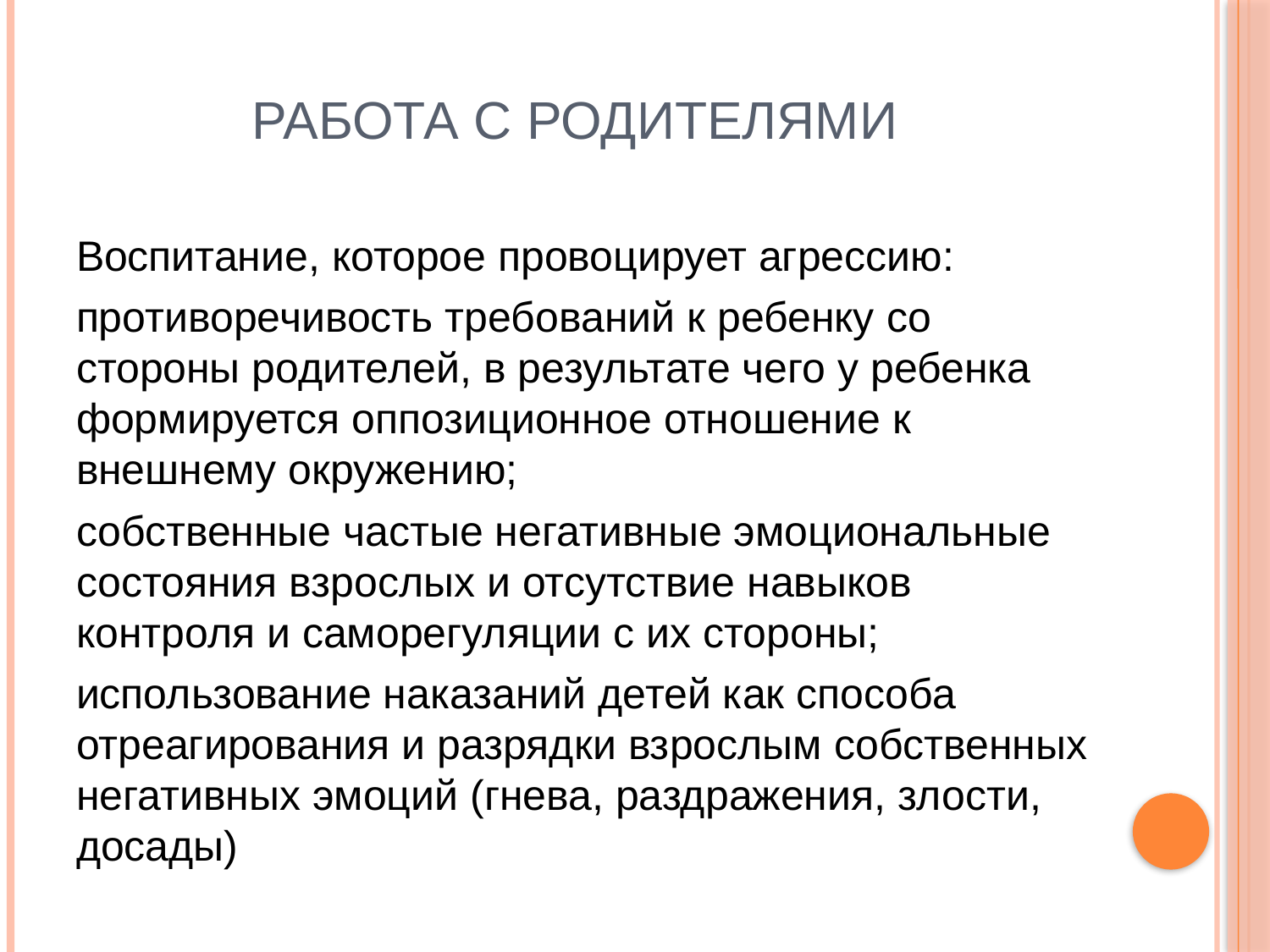

# Работа с родителями
Воспитание, которое провоцирует агрессию:
противоречивость требований к ребенку со стороны родителей, в результате чего у ребенка формируется оппозиционное отношение к внешнему окружению;
собственные частые негативные эмоциональные состояния взрослых и отсутствие навыков контроля и саморегуляции с их стороны;
использование наказаний детей как способа отреагирования и разрядки взрослым собственных негативных эмоций (гнева, раздражения, злости, досады)